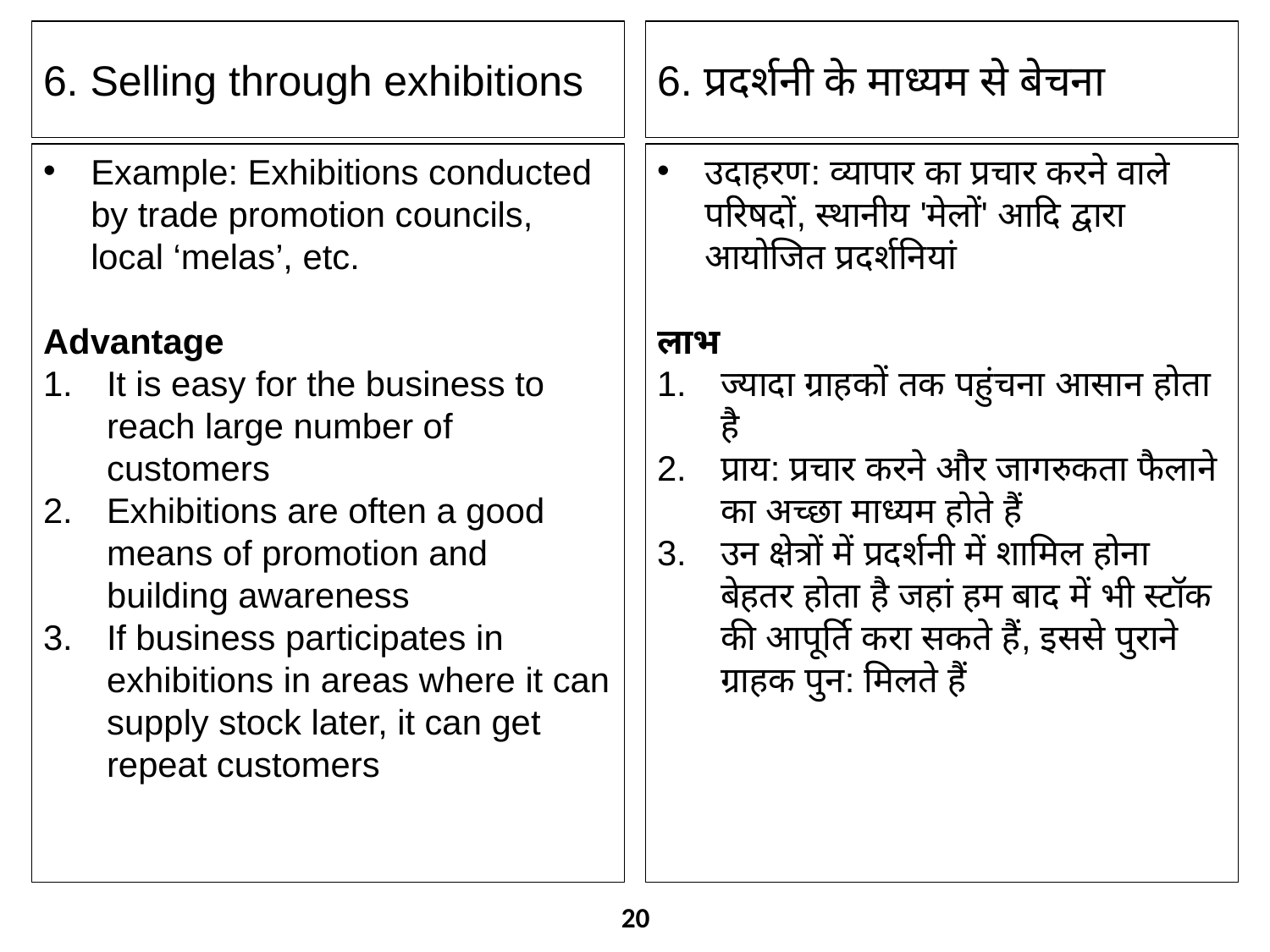

6. Selling through exhibitions
6. प्रदर्शनी के माध्यम से बेचना
Example: Exhibitions conducted by trade promotion councils, local ‘melas’, etc.

Advantage
It is easy for the business to reach large number of customers
Exhibitions are often a good means of promotion and building awareness
If business participates in exhibitions in areas where it can supply stock later, it can get repeat customers
उदाहरण: व्यापार का प्रचार करने वाले परिषदों, स्थानीय 'मेलों' आदि द्वारा आयोजित प्रदर्शनियां

लाभ
ज्यादा ग्राहकों तक पहुंचना आसान होता है
प्राय: प्रचार करने और जागरुकता फैलाने का अच्छा माध्यम होते हैं
उन क्षेत्रों में प्रद​र्शनी में शामिल होना बेहतर होता है जहां हम बाद में भी स्टॉक की आपूर्ति करा सकते हैं, इससे पुराने ग्राहक पुन: मिलते हैं
20